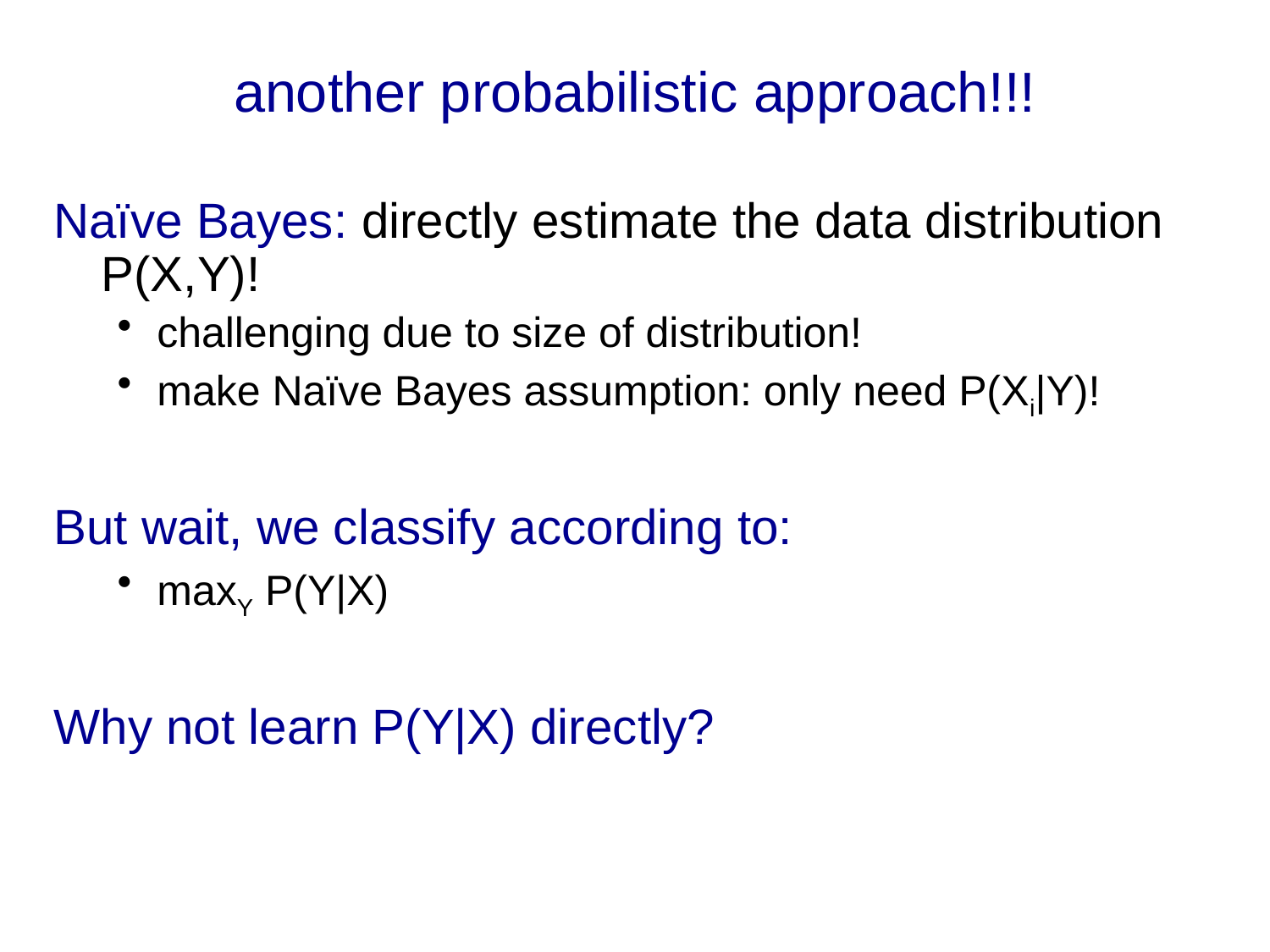

# another probabilistic approach!!!
Naïve Bayes: directly estimate the data distribution P(X,Y)!
challenging due to size of distribution!
make Naïve Bayes assumption: only need P(Xi|Y)!

But wait, we classify according to:
maxY P(Y|X)

Why not learn P(Y|X) directly?